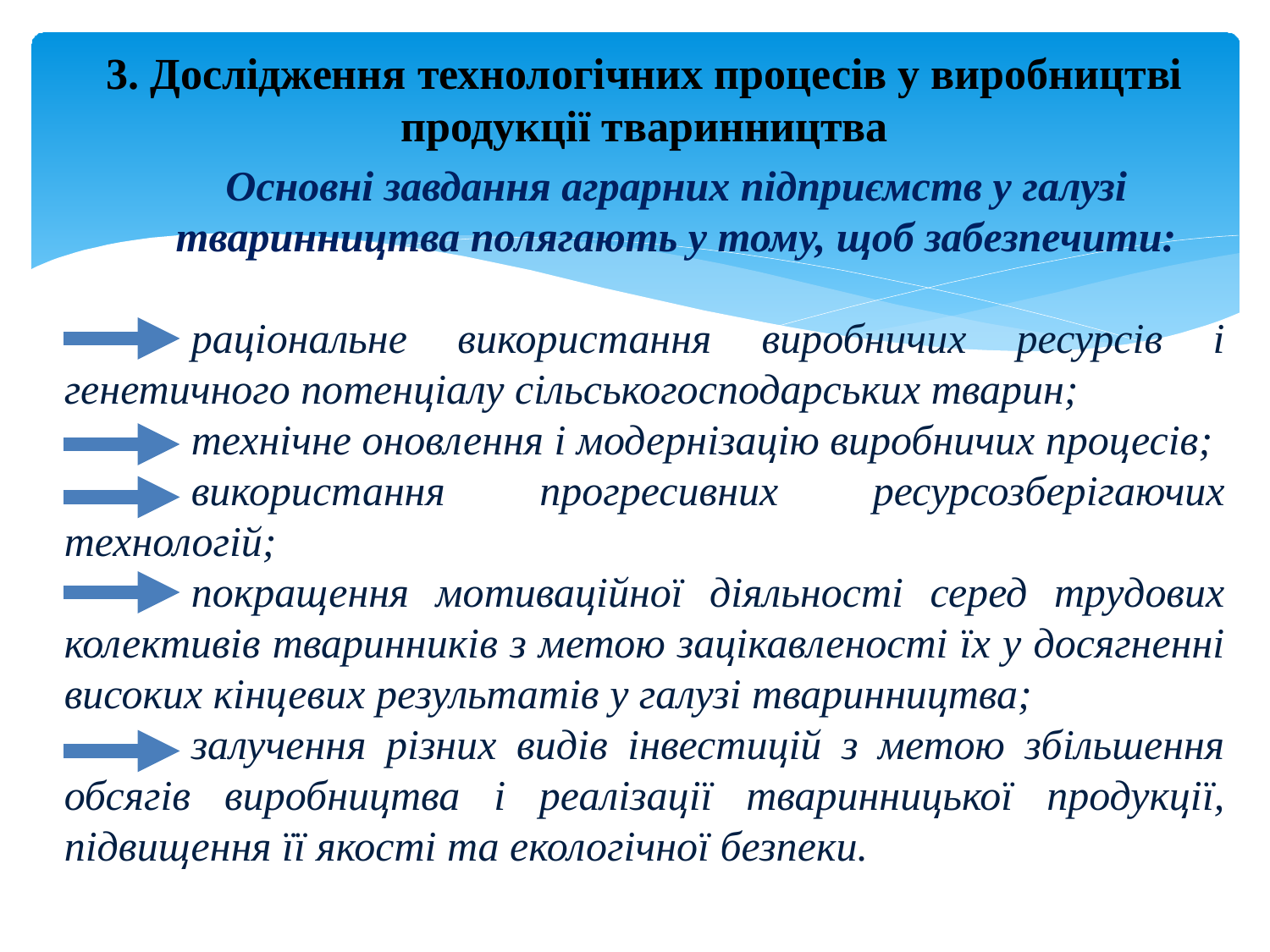

3. Дослідження технологічних процесів у виробництві продукції тваринництва
Основні завдання аграрних підприємств у галузі тваринництва полягають у тому, щоб забезпечити:

	раціональне використання виробничих ресурсів і генетичного потенціалу сільськогосподарських тварин;
	технічне оновлення і модернізацію виробничих процесів;
	використання прогресивних ресурсозберігаючих технологій;
	покращення мотиваційної діяльності серед трудових колективів тваринників з метою зацікавленості їх у досягненні високих кінцевих результатів у галузі тваринництва;
	залучення різних видів інвестицій з метою збільшення обсягів виробництва і реалізації тваринницької продукції, підвищення її якості та екологічної безпеки.